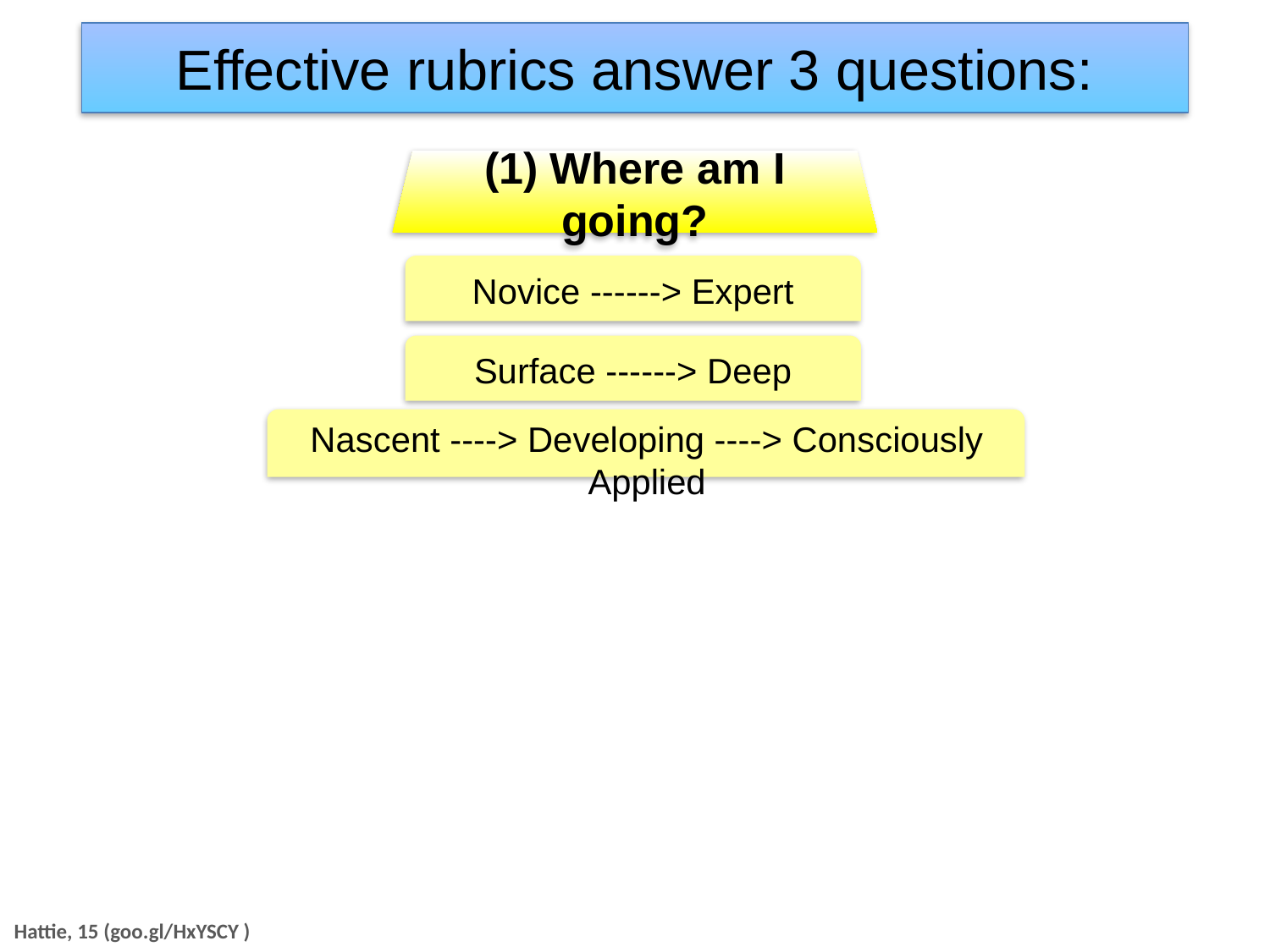

Effective rubrics answer 3 questions:
(1) Where am I going?
Novice ------> Expert
Surface ------> Deep

Nascent ----> Developing ----> Consciously Applied
Hattie, 15 (goo.gl/HxYSCY )